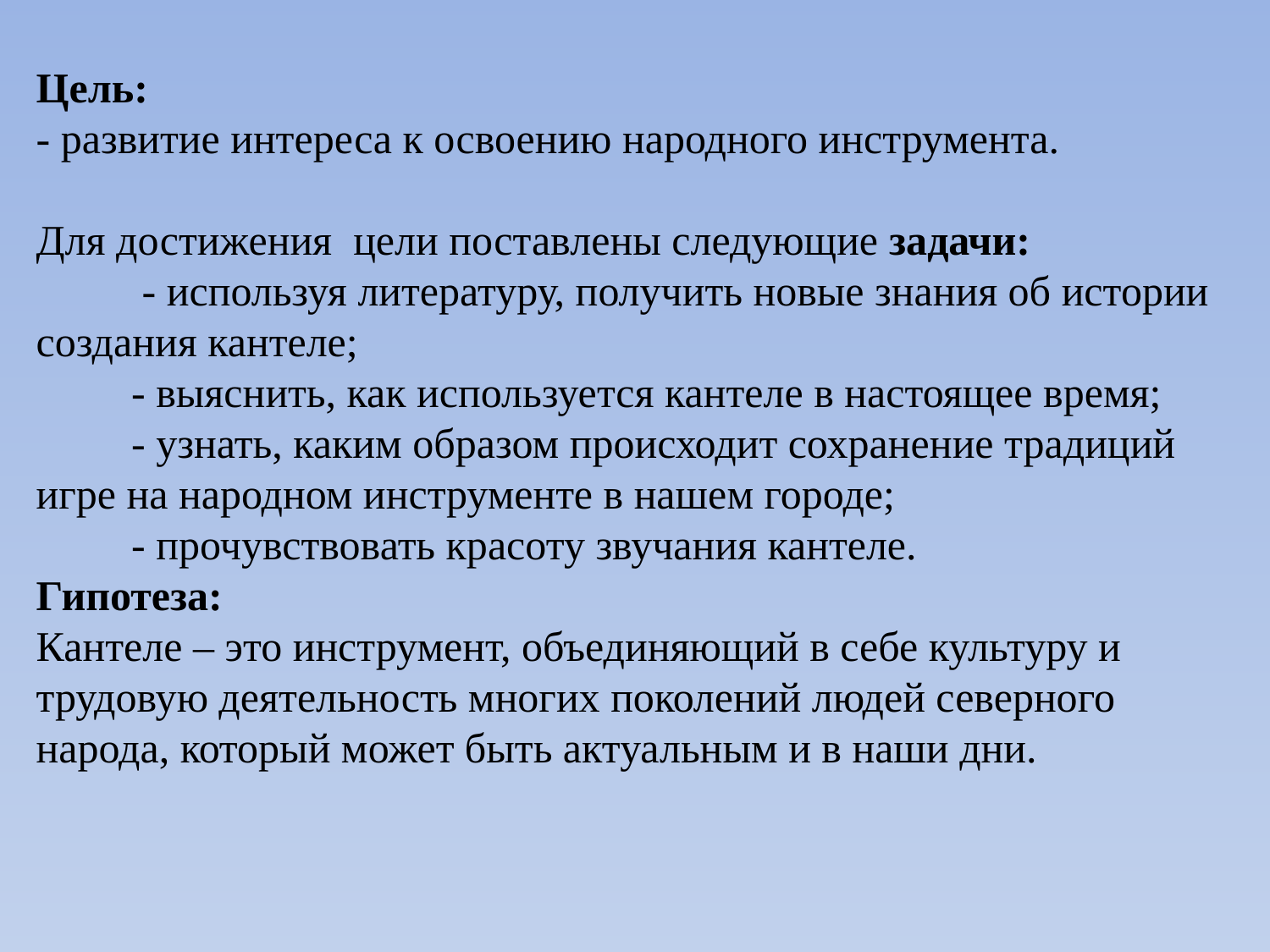

Цель:
- развитие интереса к освоению народного инструмента.

Для достижения  цели поставлены следующие задачи:
          - используя литературу, получить новые знания об истории создания кантеле;
         - выяснить, как используется кантеле в настоящее время;
         - узнать, каким образом происходит сохранение традиций игре на народном инструменте в нашем городе;
         - прочувствовать красоту звучания кантеле.
Гипотеза:
Кантеле – это инструмент, объединяющий в себе культуру и трудовую деятельность многих поколений людей северного народа, который может быть актуальным и в наши дни.